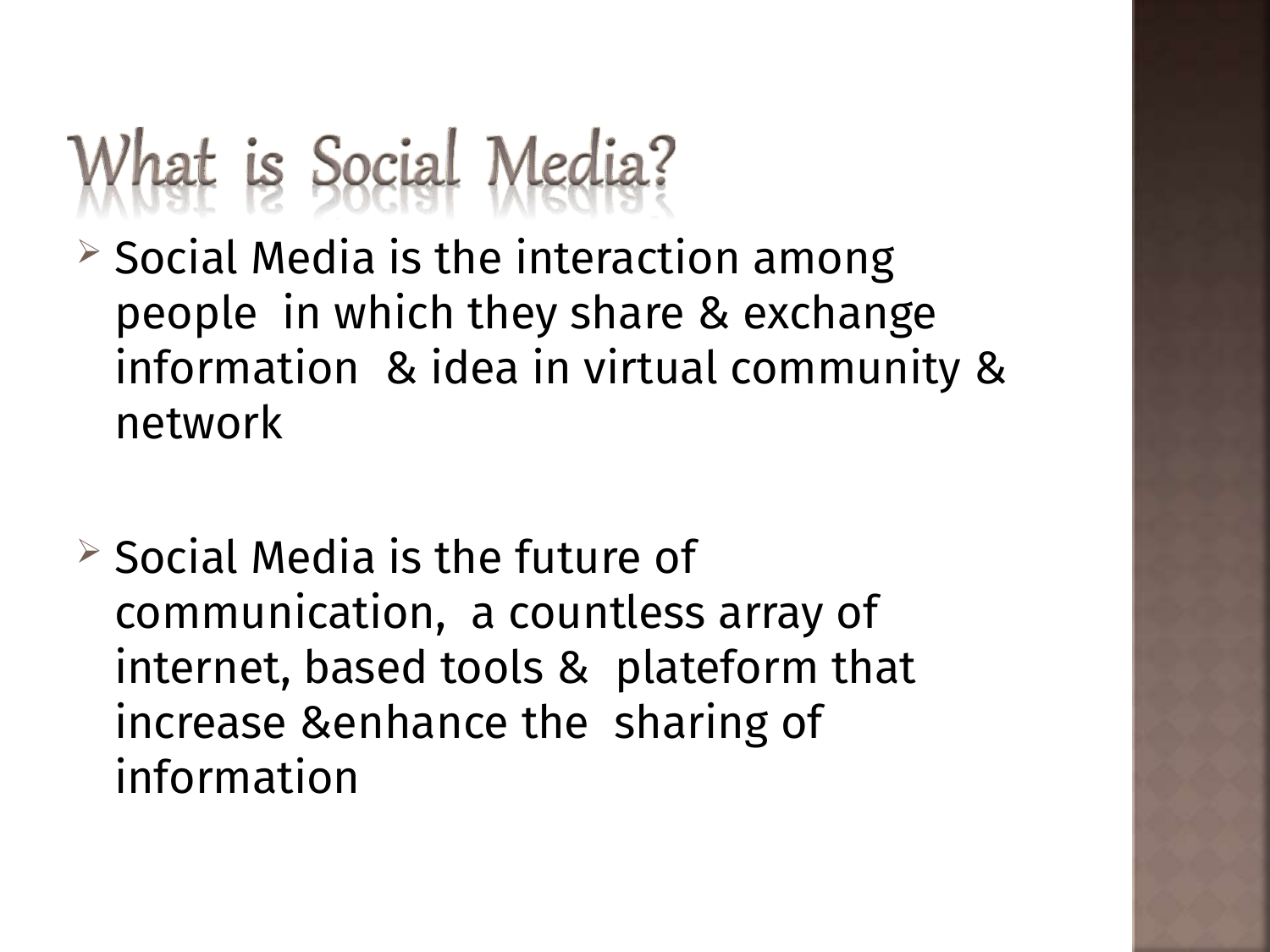

Social Media is the interaction among people  in which they share & exchange information  & idea in virtual community & network

Social Media is the future of communication,  a countless array of internet, based tools &  plateform that increase &enhance the  sharing of information